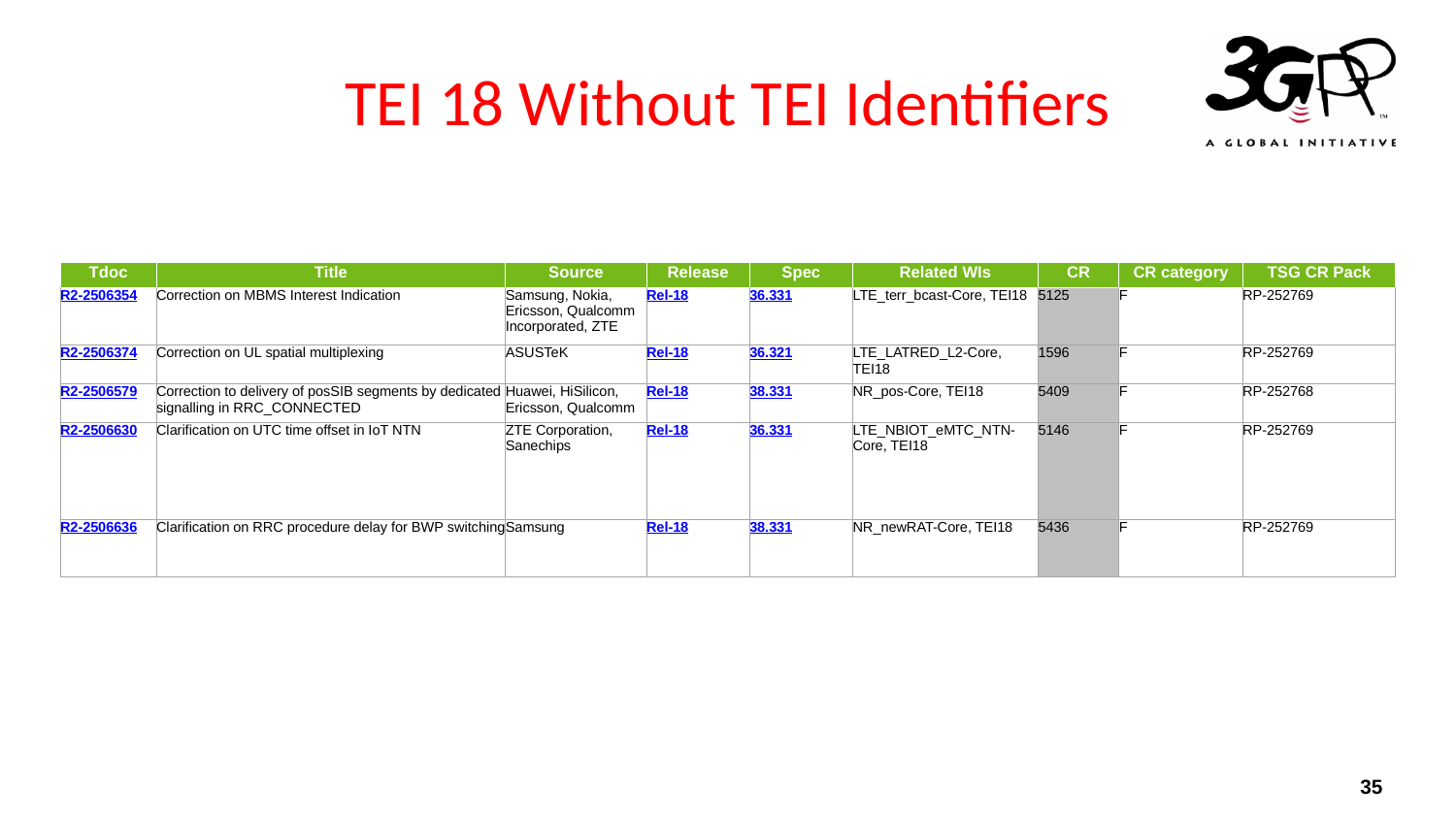

# TEI 18 Without TEI Identifiers
| Tdoc | Title | Source | Release | Spec | Related WIs | CR | CR category | TSG CR Pack |
| --- | --- | --- | --- | --- | --- | --- | --- | --- |
| R2-2506354 | Correction on MBMS Interest Indication | Samsung, Nokia, Ericsson, Qualcomm Incorporated, ZTE | Rel-18 | 36.331 | LTE\_terr\_bcast-Core, TEI18 | 5125 | F | RP-252769 |
| R2-2506374 | Correction on UL spatial multiplexing | ASUSTeK | Rel-18 | 36.321 | LTE\_LATRED\_L2-Core, TEI18 | 1596 | F | RP-252769 |
| R2-2506579 | Correction to delivery of posSIB segments by dedicated signalling in RRC\_CONNECTED | Huawei, HiSilicon, Ericsson, Qualcomm | Rel-18 | 38.331 | NR\_pos-Core, TEI18 | 5409 | F | RP-252768 |
| R2-2506630 | Clarification on UTC time offset in IoT NTN | ZTE Corporation, Sanechips | Rel-18 | 36.331 | LTE\_NBIOT\_eMTC\_NTN-Core, TEI18 | 5146 | F | RP-252769 |
| R2-2506636 | Clarification on RRC procedure delay for BWP switching | Samsung | Rel-18 | 38.331 | NR\_newRAT-Core, TEI18 | 5436 | F | RP-252769 |